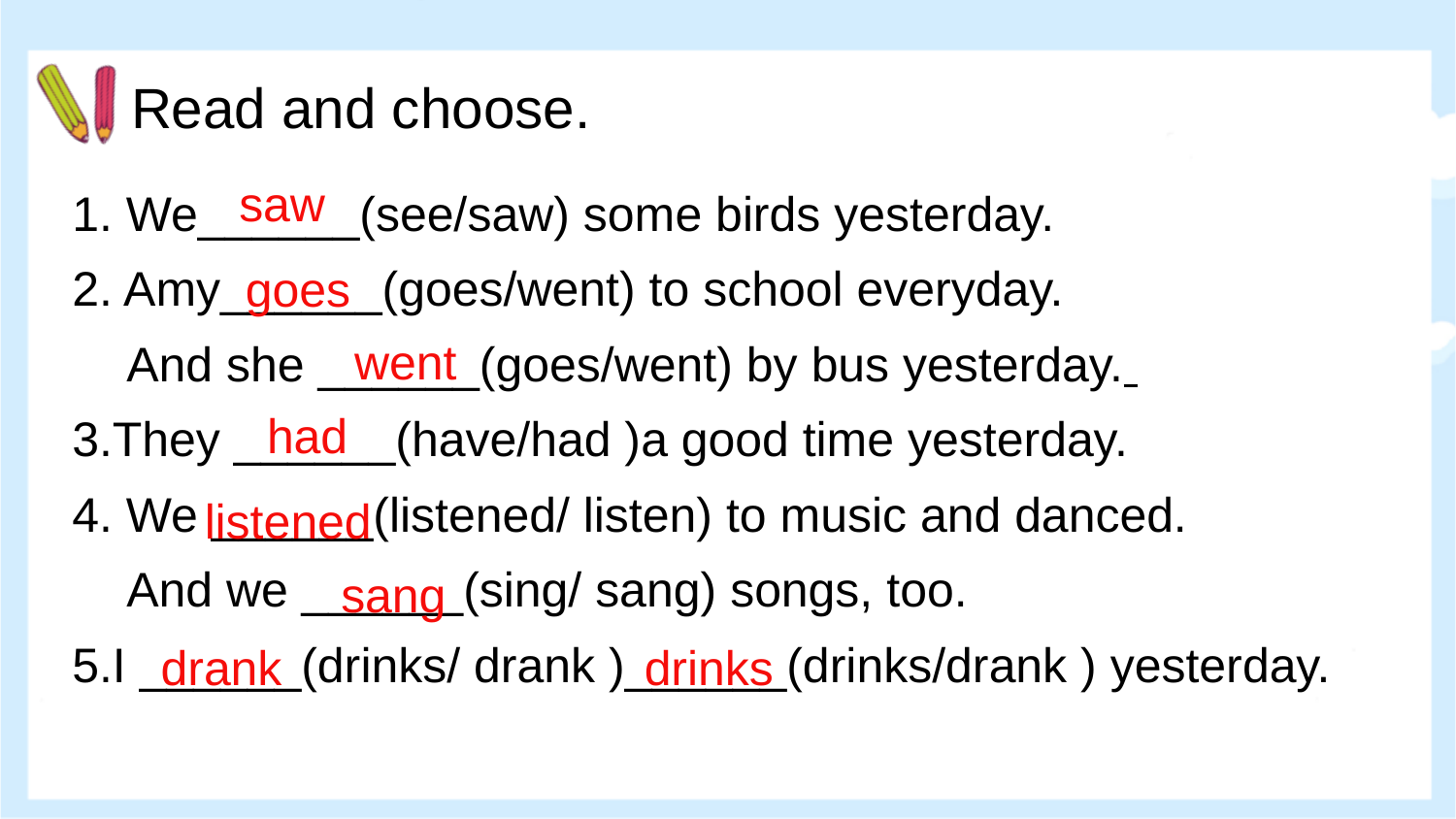

Read and choose.
1. We______(see/saw) some birds yesterday.
2. Amy______(goes/went) to school everyday.
    And she ______(goes/went) by bus yesterday.
3.They ______(have/had )a good time yesterday.
4. We ______(listened/ listen) to music and danced.
    And we ______(sing/ sang) songs, too.
5.I ______(drinks/ drank )______(drinks/drank ) yesterday.
saw
goes
went
had
listened
sang
drank
drinks